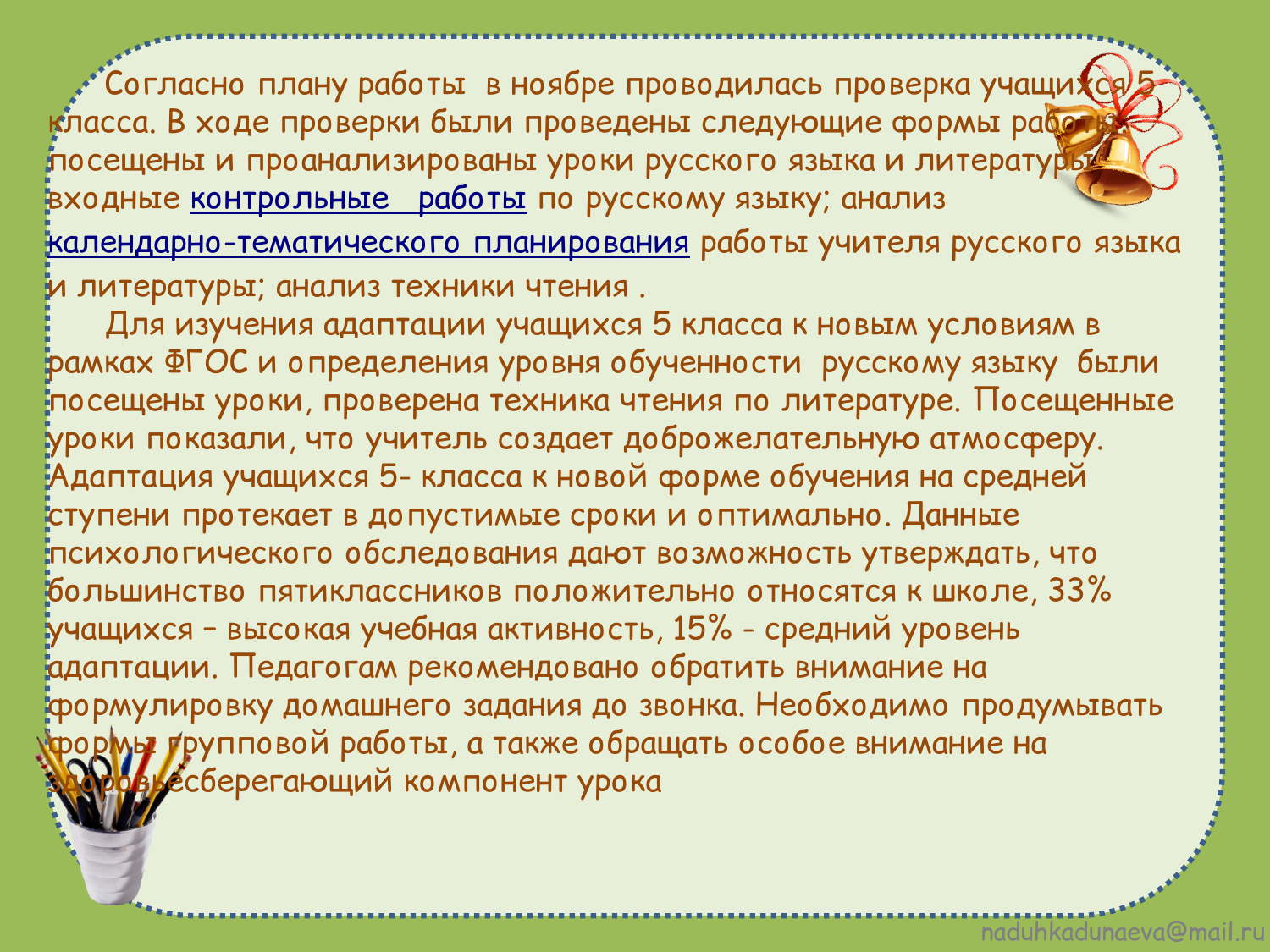

Согласно плану работы  в ноябре проводилась проверка учащихся 5 класса. В ходе проверки были проведены следующие формы работы:  посещены и проанализированы уроки русского языка и литературы входные контрольные   работы по русскому языку; анализ календарно-тематического планирования работы учителя русского языка и литературы; анализ техники чтения .
      Для изучения адаптации учащихся 5 класса к новым условиям в рамках ФГОС и определения уровня обученности  русскому языку  были посещены уроки, проверена техника чтения по литературе. Посещенные уроки показали, что учитель создает доброжелательную атмосферу. Адаптация учащихся 5- класса к новой форме обучения на средней ступени протекает в допустимые сроки и оптимально. Данные психологического обследования дают возможность утверждать, что большинство пятиклассников положительно относятся к школе, 33% учащихся – высокая учебная активность, 15% - средний уровень адаптации. Педагогам рекомендовано обратить внимание на формулировку домашнего задания до звонка. Необходимо продумывать формы групповой работы, а также обращать особое внимание на здоровьесберегающий компонент урока